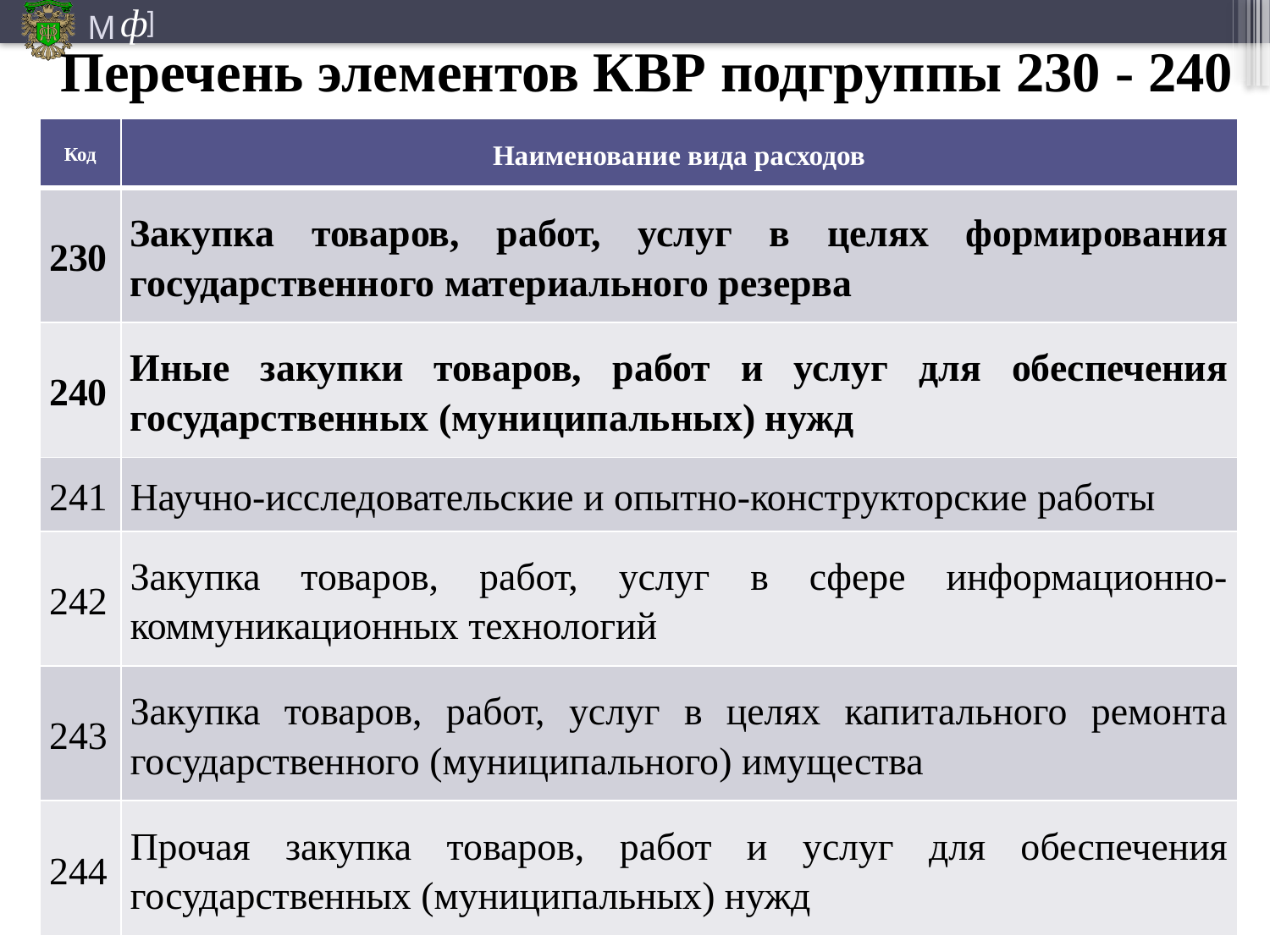

# Перечень элементов КВР подгруппы 230 - 240
| Код | Наименование вида расходов |
| --- | --- |
| 230 | Закупка товаров, работ, услуг в целях формирования государственного материального резерва |
| 240 | Иные закупки товаров, работ и услуг для обеспечения государственных (муниципальных) нужд |
| 241 | Научно-исследовательские и опытно-конструкторские работы |
| 242 | Закупка товаров, работ, услуг в сфере информационно-коммуникационных технологий |
| 243 | Закупка товаров, работ, услуг в целях капитального ремонта государственного (муниципального) имущества |
| 244 | Прочая закупка товаров, работ и услуг для обеспечения государственных (муниципальных) нужд |